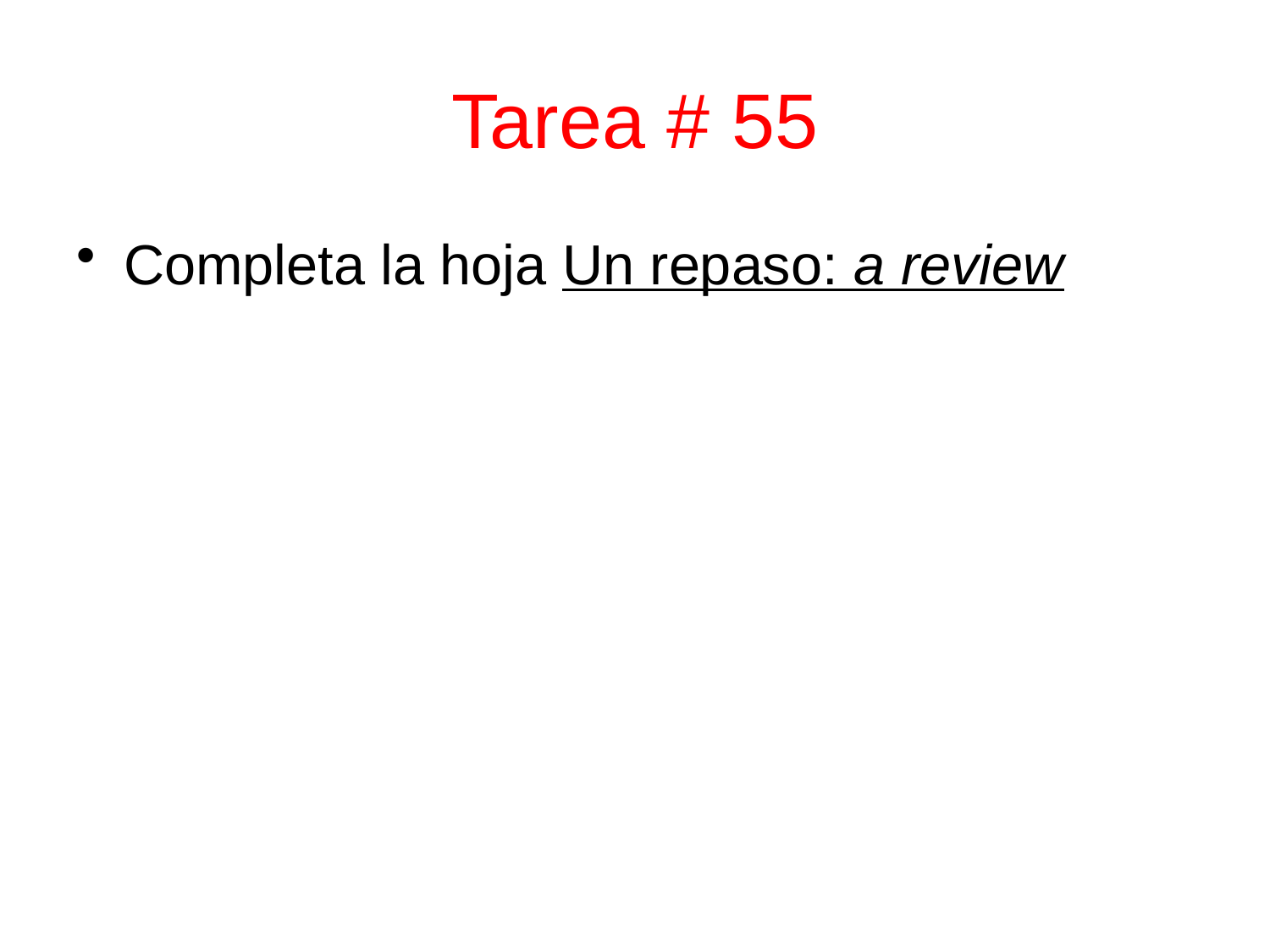

# Tarea # 55
Completa la hoja Un repaso: a review